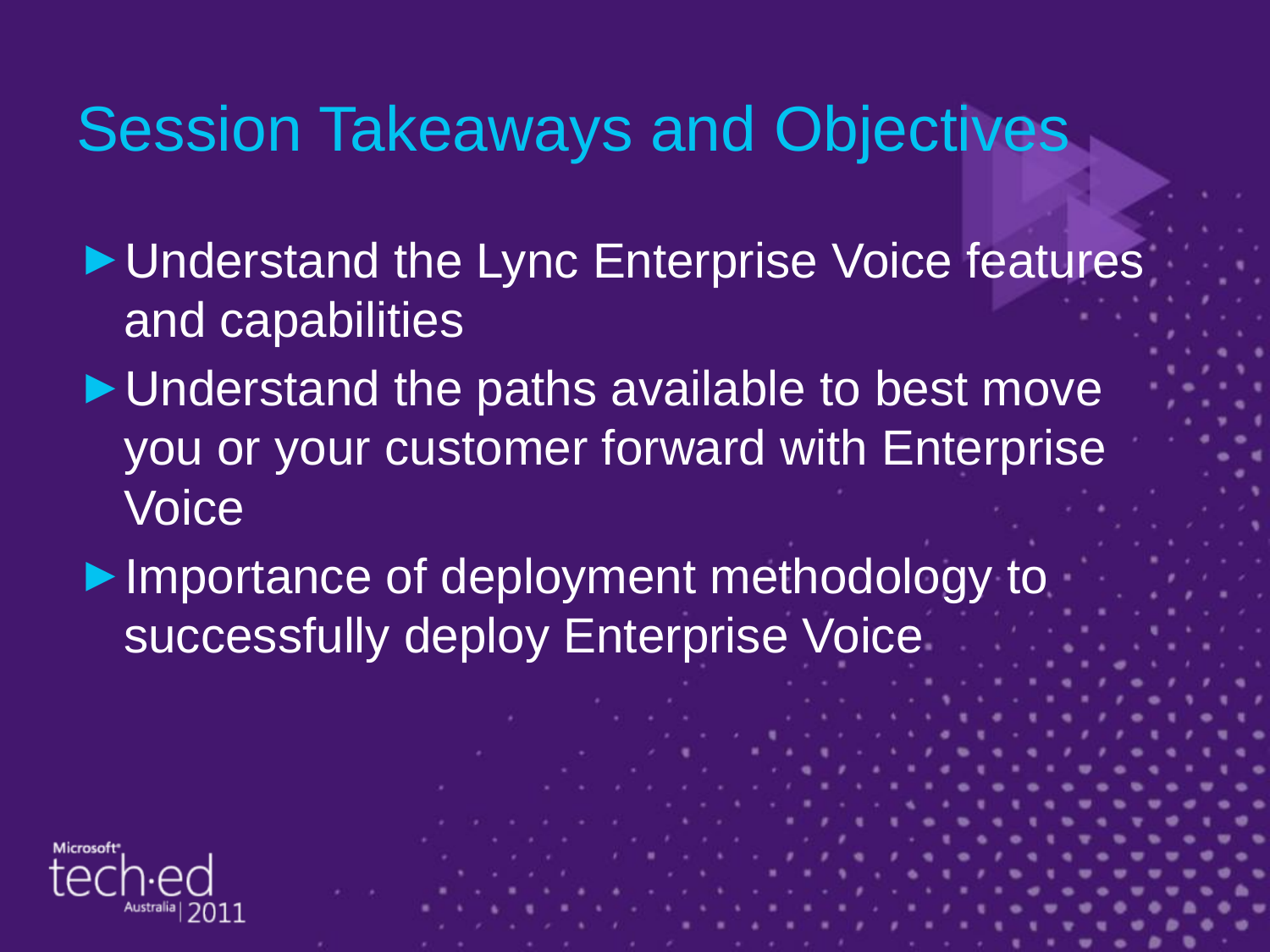

# Session Takeaways and Objectives
Understand the Lync Enterprise Voice features and capabilities
Understand the paths available to best move
you or your customer forward with Enterprise Voice
Importance of deployment methodology to successfully deploy Enterprise Voice